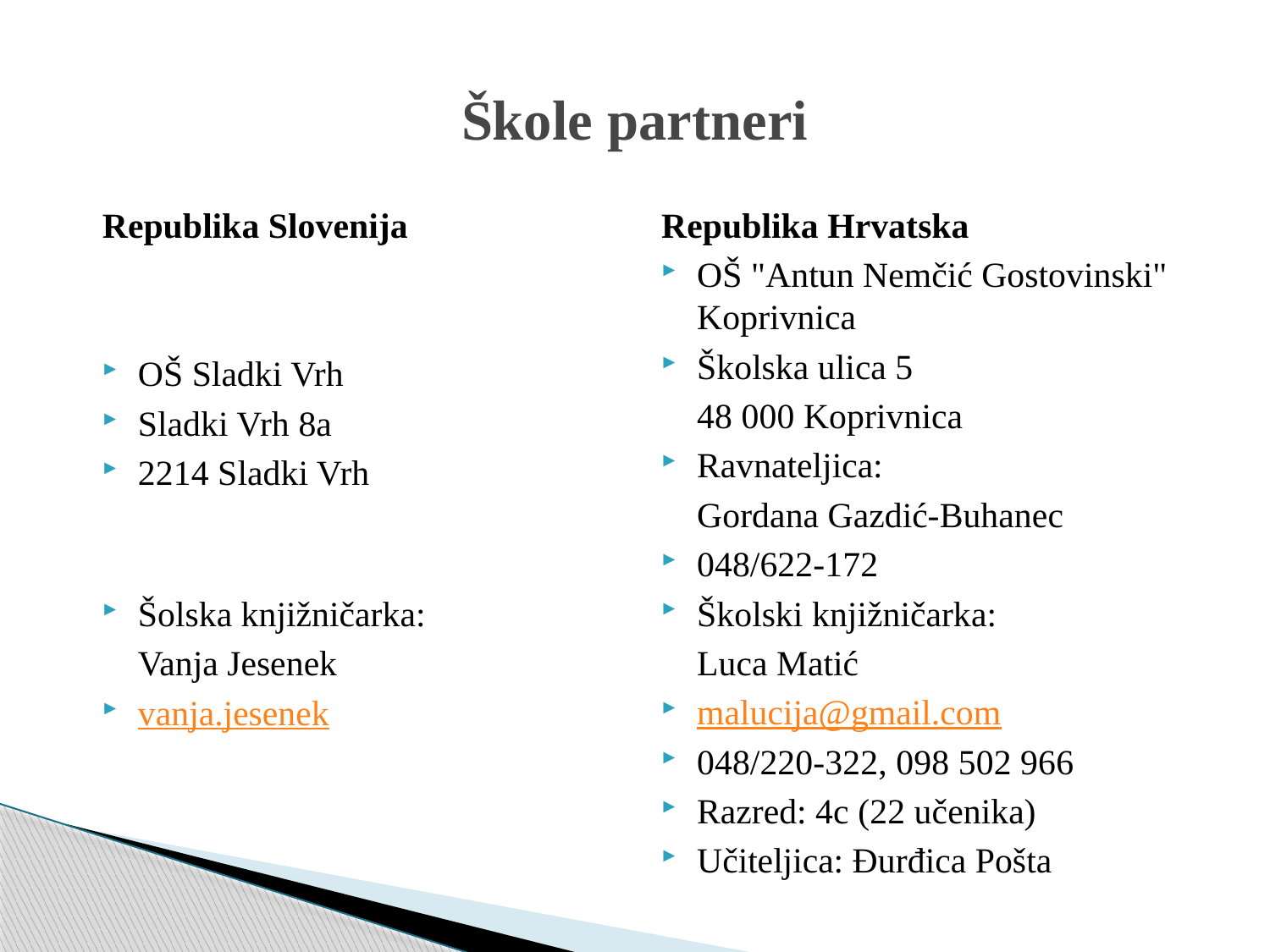

# Škole partneri
Republika Slovenija

OŠ Sladki Vrh
Sladki Vrh 8a
2214 Sladki Vrh

Šolska knjižničarka:
    Vanja Jesenek
vanja.jesenek@guest.arnes.si
Republika Hrvatska
OŠ "Antun Nemčić Gostovinski" Koprivnica
Školska ulica 5
    48 000 Koprivnica
Ravnateljica:
    Gordana Gazdić-Buhanec
048/622-172
Školski knjižničarka:
    Luca Matić
malucija@gmail.com
048/220-322, 098 502 966
Razred: 4c (22 učenika)
Učiteljica: Đurđica Pošta